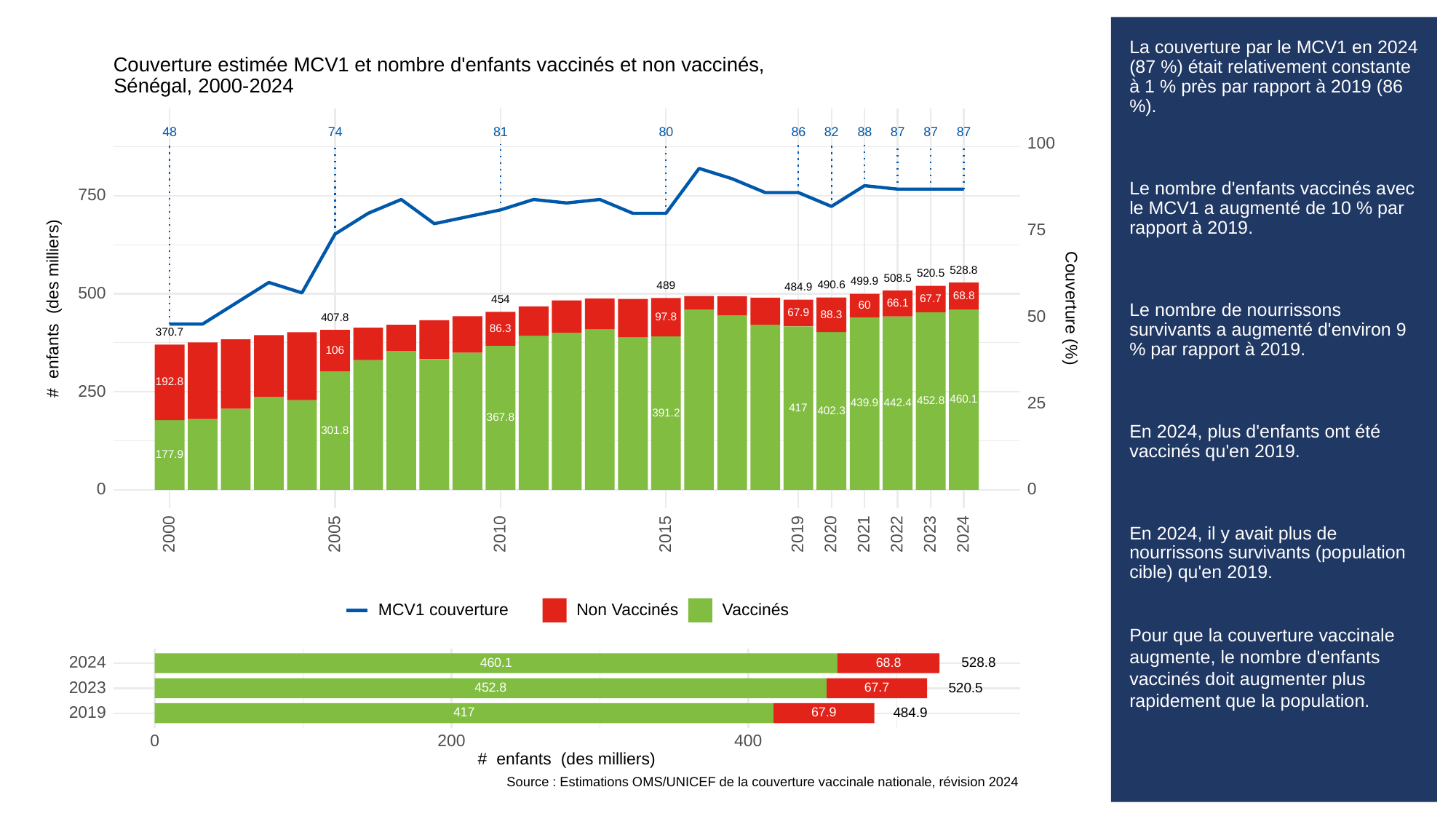

# La couverture par le MCV1 en 2024 (87 %) était relativement constante à 1 % près par rapport à 2019 (86 %).

Le nombre d'enfants vaccinés avec le MCV1 a augmenté de 10 % par rapport à 2019.

Le nombre de nourrissons survivants a augmenté d'environ 9 % par rapport à 2019.

En 2024, plus d'enfants ont été vaccinés qu'en 2019.

En 2024, il y avait plus de nourrissons survivants (population cible) qu'en 2019.

Pour que la couverture vaccinale augmente, le nombre d'enfants vaccinés doit augmenter plus rapidement que la population.

Couverture estimée MCV1 et nombre d'enfants vaccinés et non vaccinés,
Sénégal, 2000-2024

48
81
80
86
82
88
87
87
87
74
100

750

75

528.8
520.5
508.5
499.9
490.6
489

484.9

500

68.8

67.7
454

66.1

#  enfants  (des milliers)
Couverture (%)
60

67.9

88.3
50

97.8
407.8

86.3

370.7

106

192.8
250

460.1
452.8

25
442.4
439.9

417
402.3

391.2
367.8

301.8

177.9
0
0

2023
2000
2005
2010
2015
2019
2020
2021
2022
2024

MCV1 couverture
Non Vaccinés
Vaccinés

2024
528.8
460.1
68.8

2023
520.5
452.8
67.7

2019
484.9
67.9
417

0
200
400
#  enfants  (des milliers)
Source : Estimations OMS/UNICEF de la couverture vaccinale nationale, révision 2024